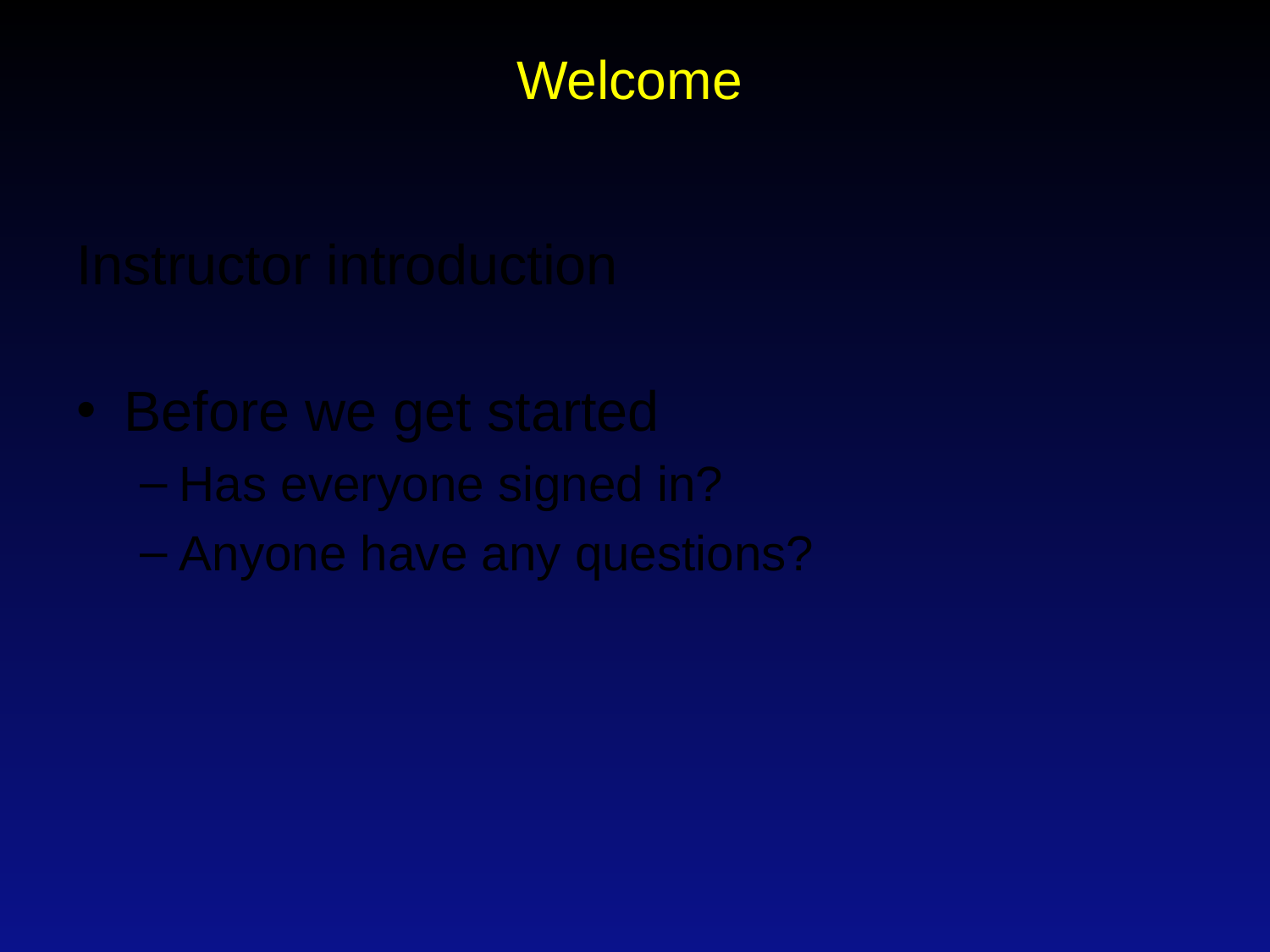

# Welcome
Instructor introduction

Before we get started
Has everyone signed in?
Anyone have any questions?